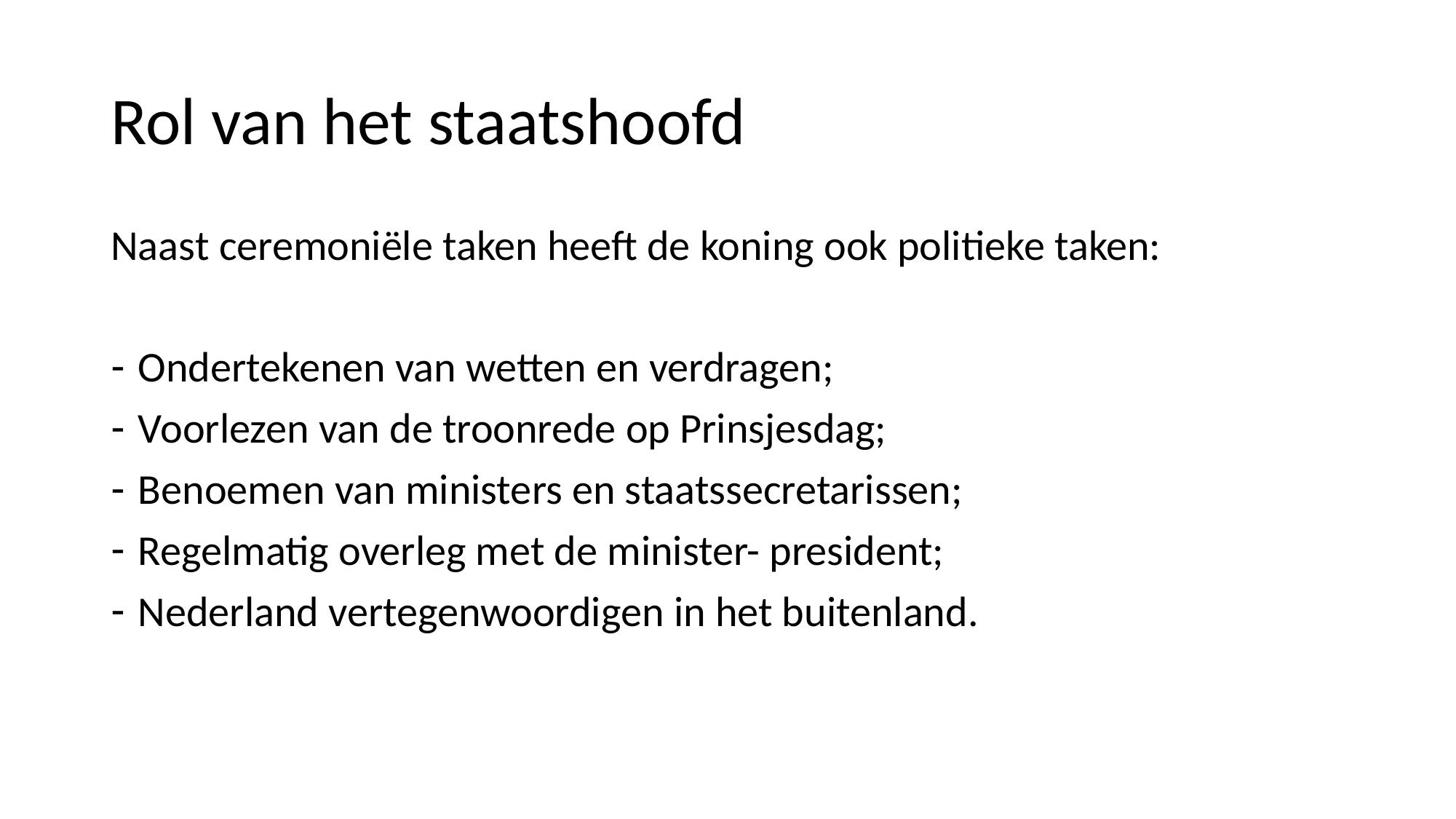

# Rol van het staatshoofd
Naast ceremoniële taken heeft de koning ook politieke taken:

Ondertekenen van wetten en verdragen;
Voorlezen van de troonrede op Prinsjesdag;
Benoemen van ministers en staatssecretarissen;
Regelmatig overleg met de minister- president;
Nederland vertegenwoordigen in het buitenland.